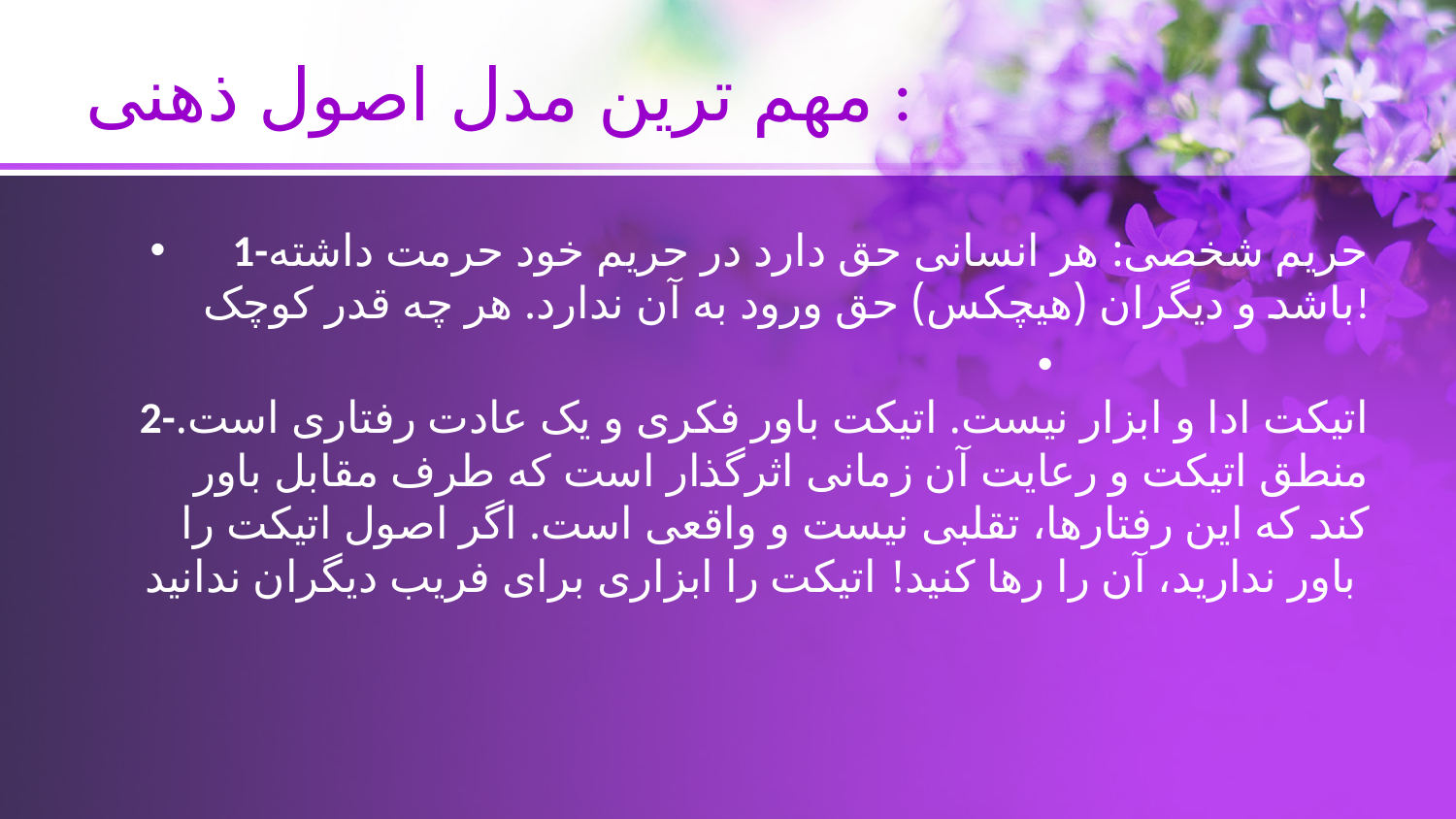

# مهم ترین مدل اصول ذهنی :
1-حريم شخصی: هر انسانی حق دارد در حريم خود حرمت داشته باشد و ديگران (هیچکس) حق ورود به آن ندارد. هر چه قدر کوچک!
2-اتیکت ادا و ابزار نیست. اتیکت باور فکری و يک عادت رفتاری است. منطق اتیکت و رعايت آن زمانی اثرگذار است که طرف مقابل باور کند که اين رفتارها، تقلبی نیست و واقعی است. اگر اصول اتیکت را باور نداريد، آن را رها کنید! اتیکت را ابزاری برای فريب ديگران ندانید